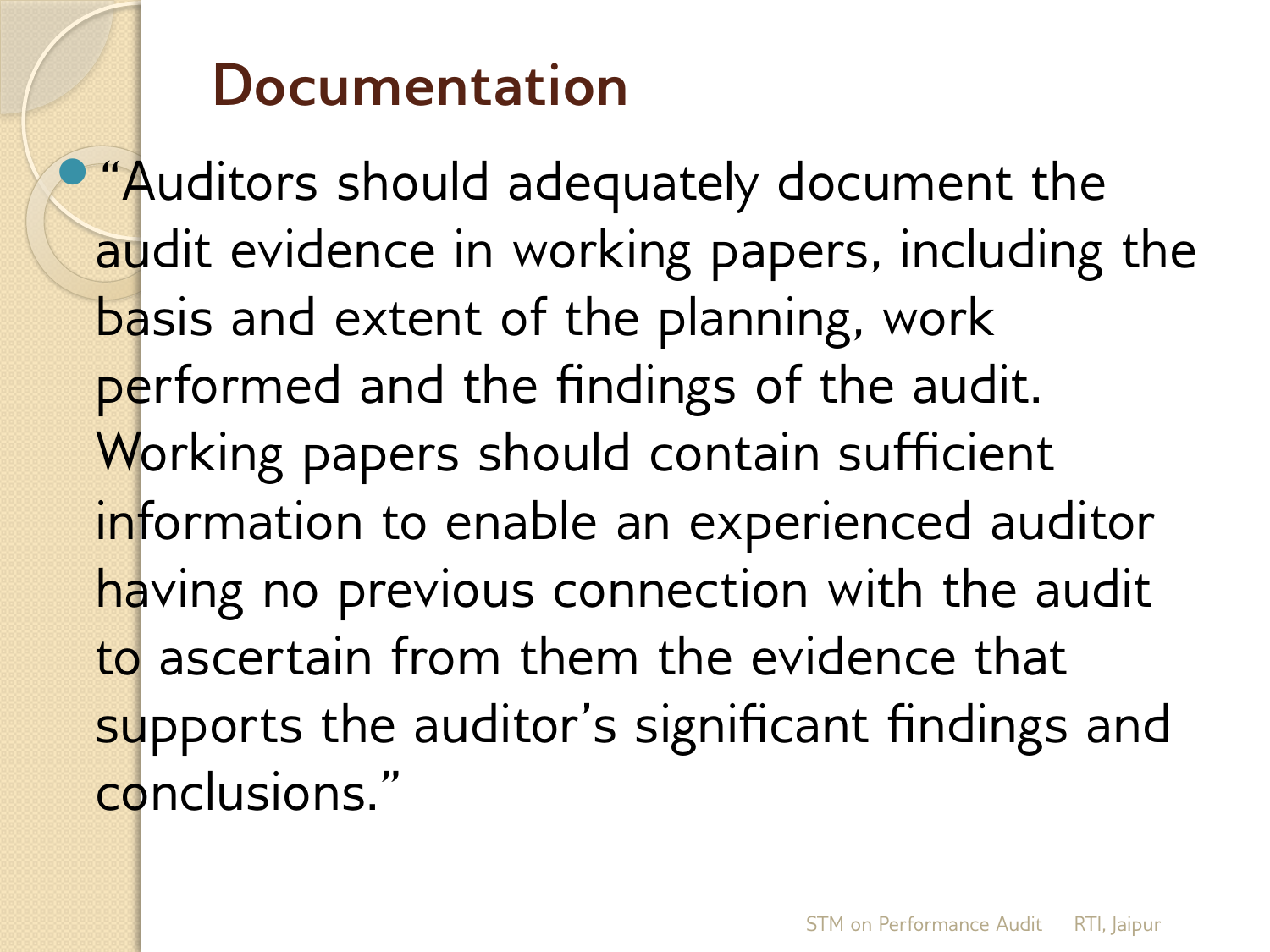

# Documentation
“Auditors should adequately document the audit evidence in working papers, including the basis and extent of the planning, work performed and the findings of the audit. Working papers should contain sufficient information to enable an experienced auditor having no previous connection with the audit to ascertain from them the evidence that supports the auditor’s significant findings and conclusions.”

STM on Performance Audit     RTI, Jaipur